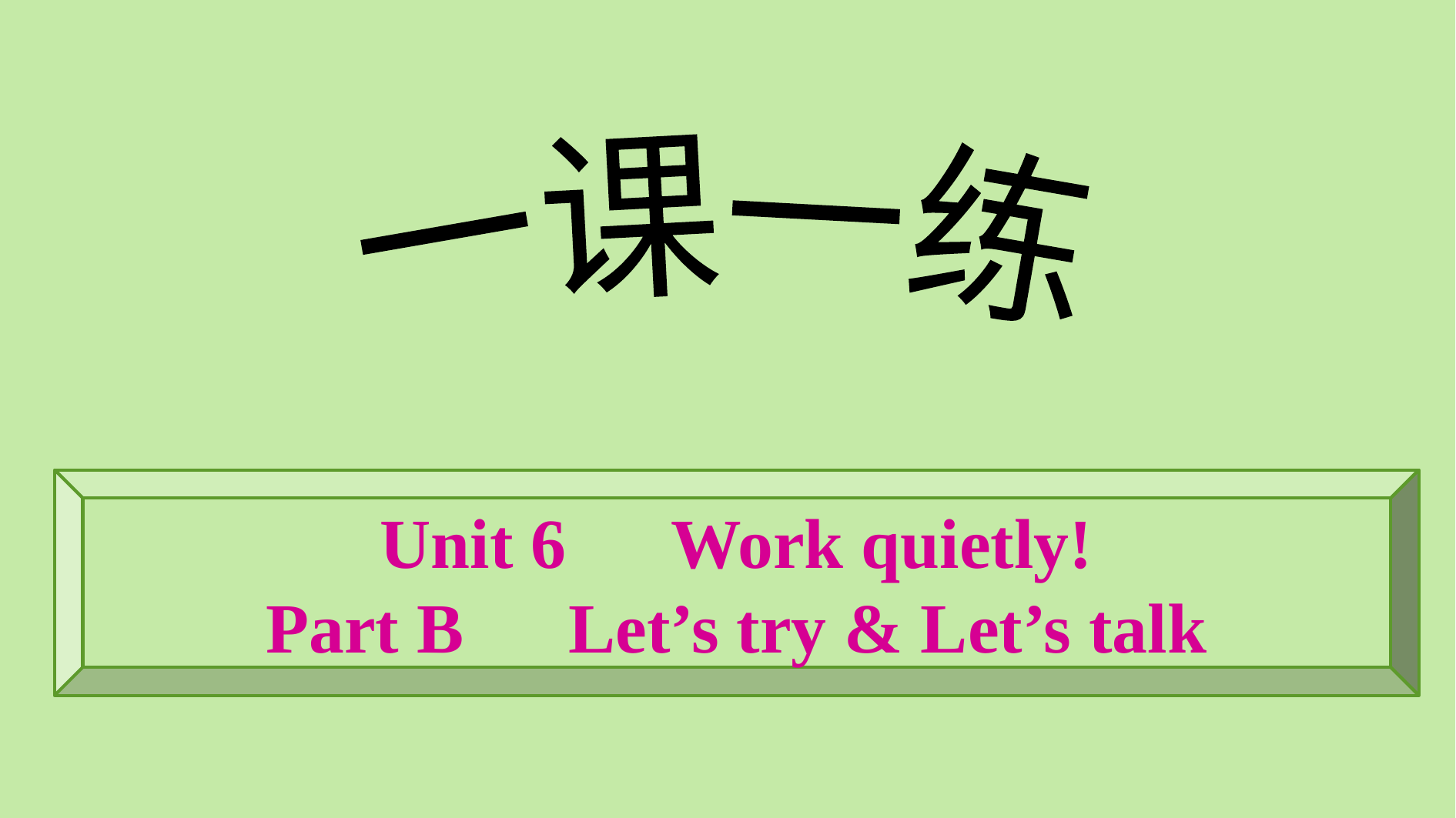

Unit 6　Work quietly!
Part B　Let’s try & Let’s talk